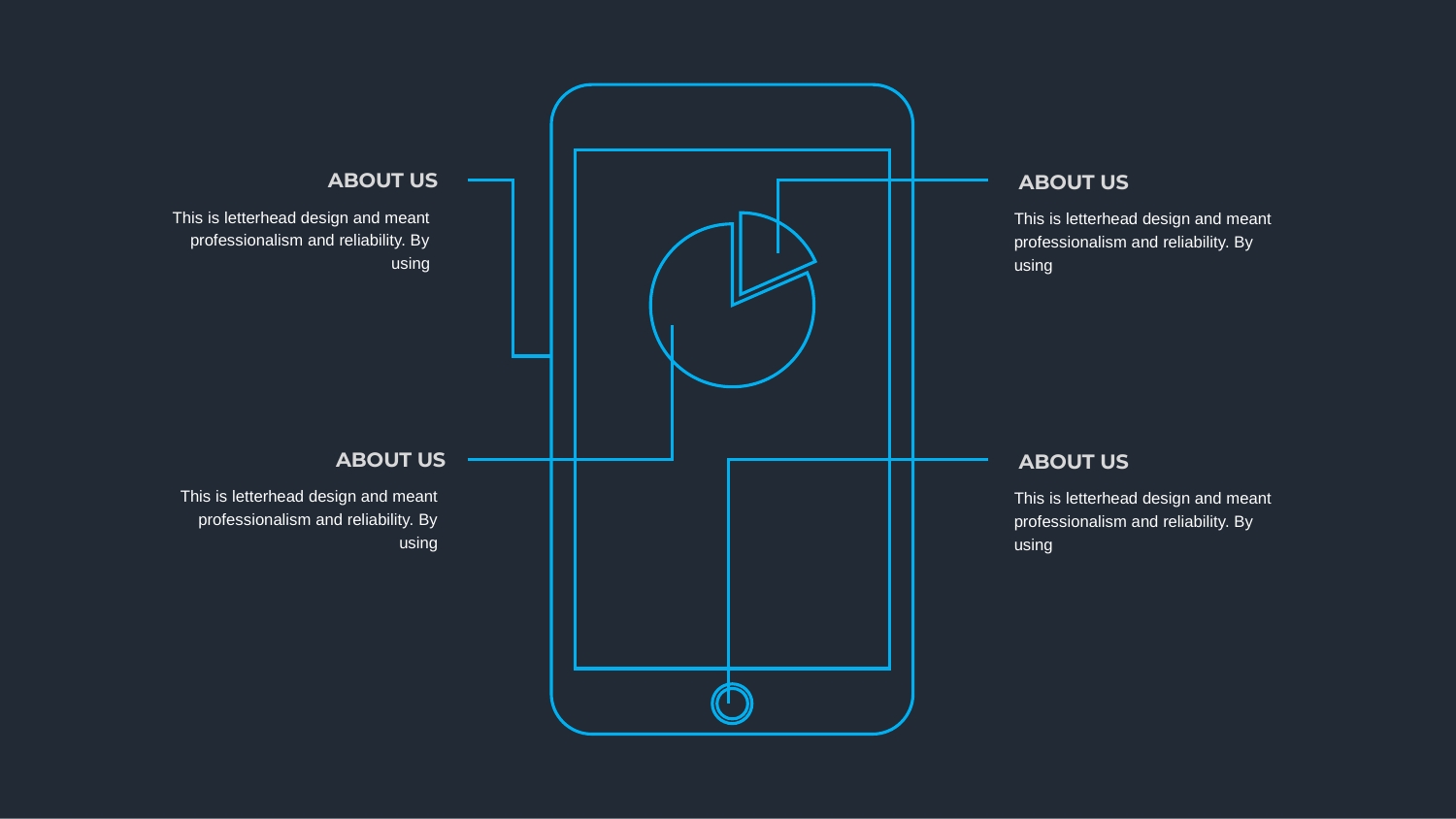

ABOUT US
ABOUT US
This is letterhead design and meant professionalism and reliability. By using
This is letterhead design and meant professionalism and reliability. By using
ABOUT US
ABOUT US
This is letterhead design and meant professionalism and reliability. By using
This is letterhead design and meant professionalism and reliability. By using